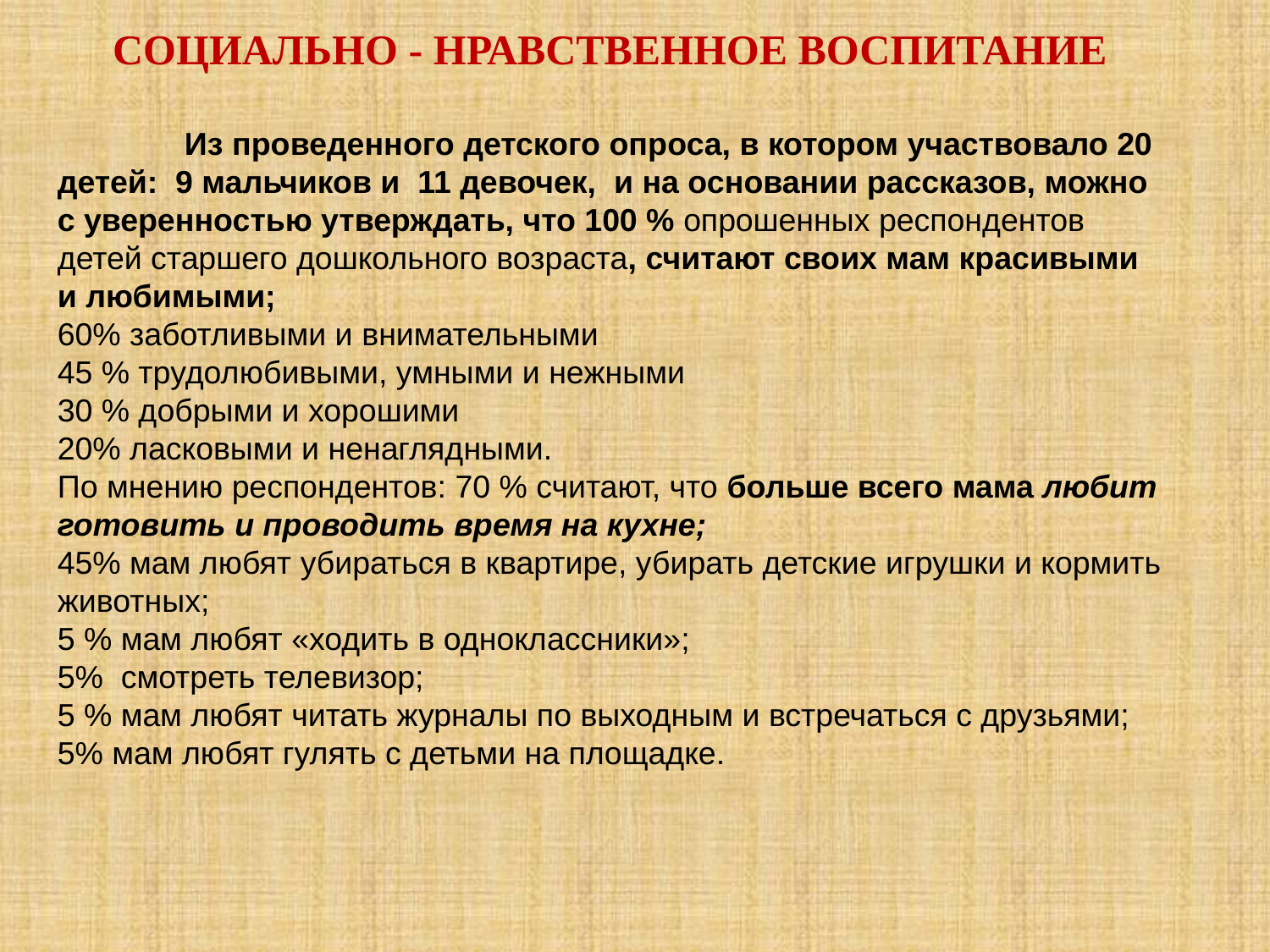

СОЦИАЛЬНО - НРАВСТВЕННОЕ ВОСПИТАНИЕ

	Из проведенного детского опроса, в котором участвовало 20 детей:  9 мальчиков и  11 девочек,  и на основании рассказов, можно с уверенностью утверждать, что 100 % опрошенных респондентов детей старшего дошкольного возраста, считают своих мам красивыми и любимыми;
60% заботливыми и внимательными
45 % трудолюбивыми, умными и нежными
30 % добрыми и хорошими
20% ласковыми и ненаглядными.
По мнению респондентов: 70 % считают, что больше всего мама любит готовить и проводить время на кухне;
45% мам любят убираться в квартире, убирать детские игрушки и кормить животных;
5 % мам любят «ходить в одноклассники»;
5%  смотреть телевизор;
5 % мам любят читать журналы по выходным и встречаться с друзьями;
5% мам любят гулять с детьми на площадке.